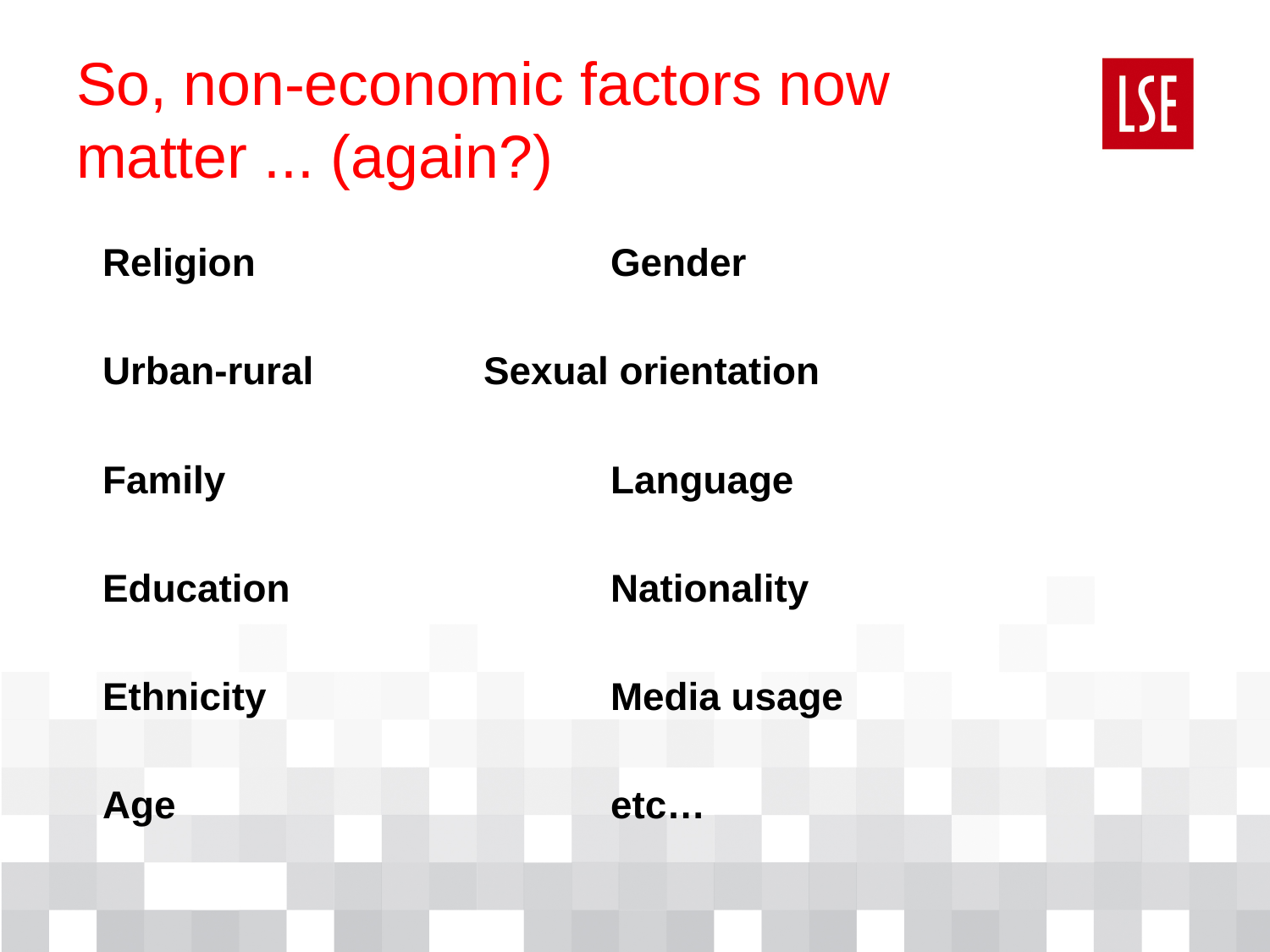

So, non-economic factors now matter ... (again?)
Religion			Gender

Urban-rural		Sexual orientation

Family				Language

Education			Nationality

Ethnicity			Media usage

Age 				etc…